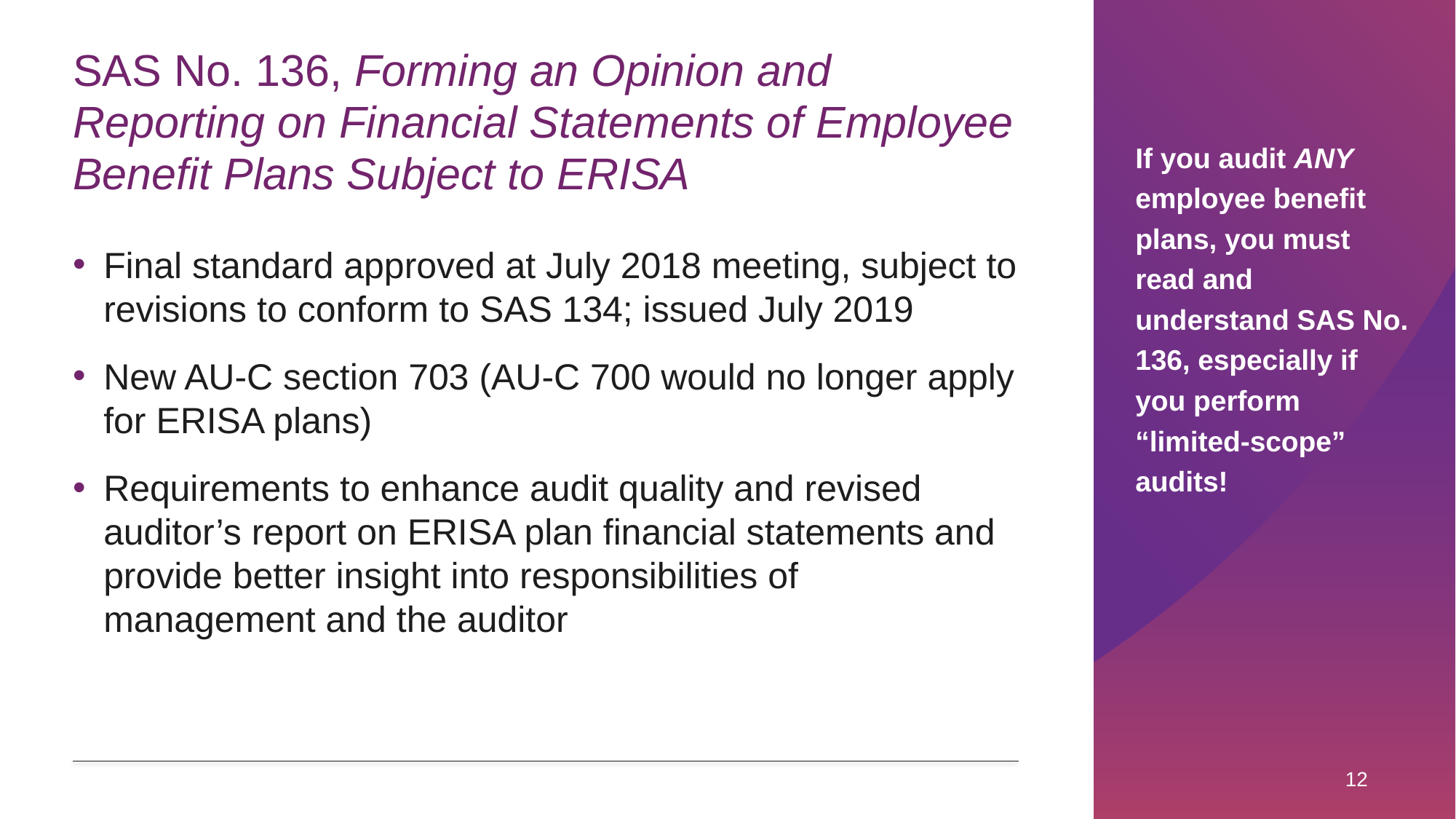

# SAS No. 136, Forming an Opinion and Reporting on Financial Statements of Employee Benefit Plans Subject to ERISA
If you audit ANY  employee benefit plans, you must read and understand SAS No. 136, especially if you perform “limited-scope” audits!
Final standard approved at July 2018 meeting, subject to revisions to conform to SAS 134; issued July 2019
New AU-C section 703 (AU-C 700 would no longer apply for ERISA plans)
Requirements to enhance audit quality and revised auditor’s report on ERISA plan financial statements and provide better insight into responsibilities of management and the auditor